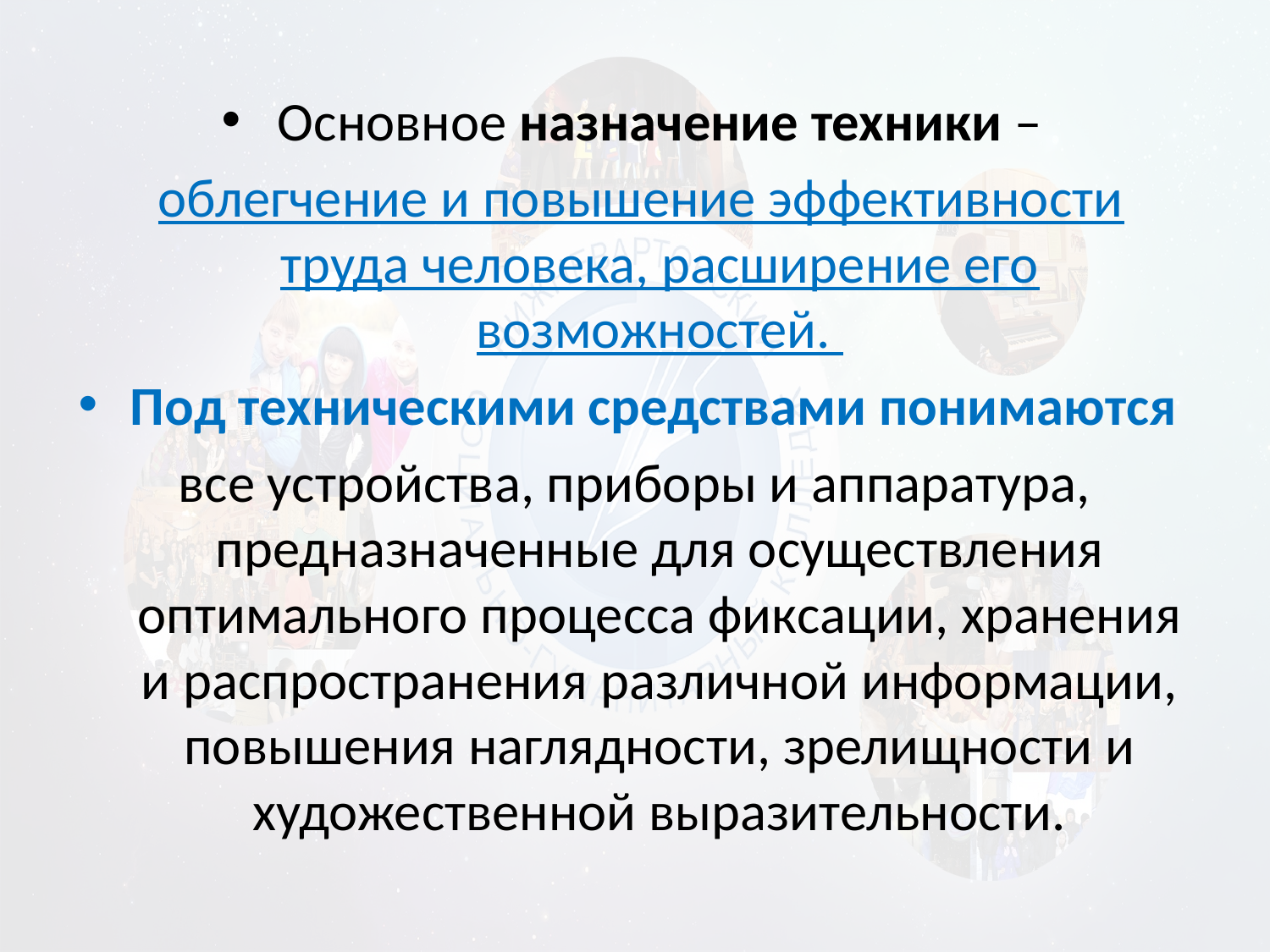

Основное назначение техники –
 облегчение и повышение эффективности труда человека, расширение его возможностей.
Под техническими средствами понимаются
все устройства, приборы и аппаратура, предназначенные для осуществления оптимального процесса фиксации, хранения и распространения различной информации, повышения наглядности, зрелищности и художественной выразительности.